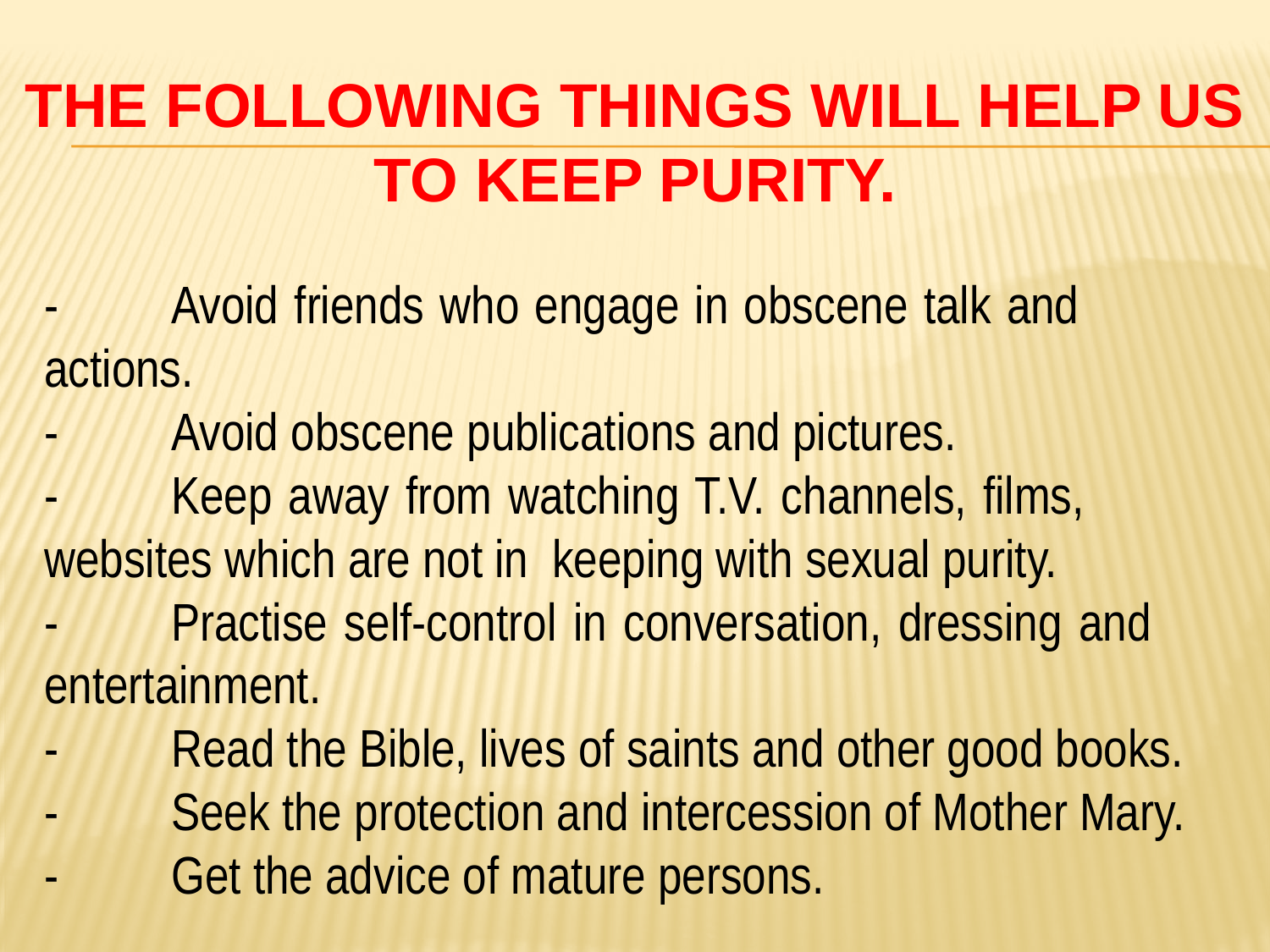

THE FOLLOWING THINGS WILL HELP US TO KEEP PURITY.
-	Avoid friends who engage in obscene talk and 	actions.
-	Avoid obscene publications and pictures.
-	Keep away from watching T.V. channels, films, 	websites which are not in 	keeping with sexual purity.
-	Practise self-control in conversation, dressing and 	entertainment.
-	Read the Bible, lives of saints and other good books.
-	Seek the protection and intercession of Mother Mary.
-	Get the advice of mature persons.